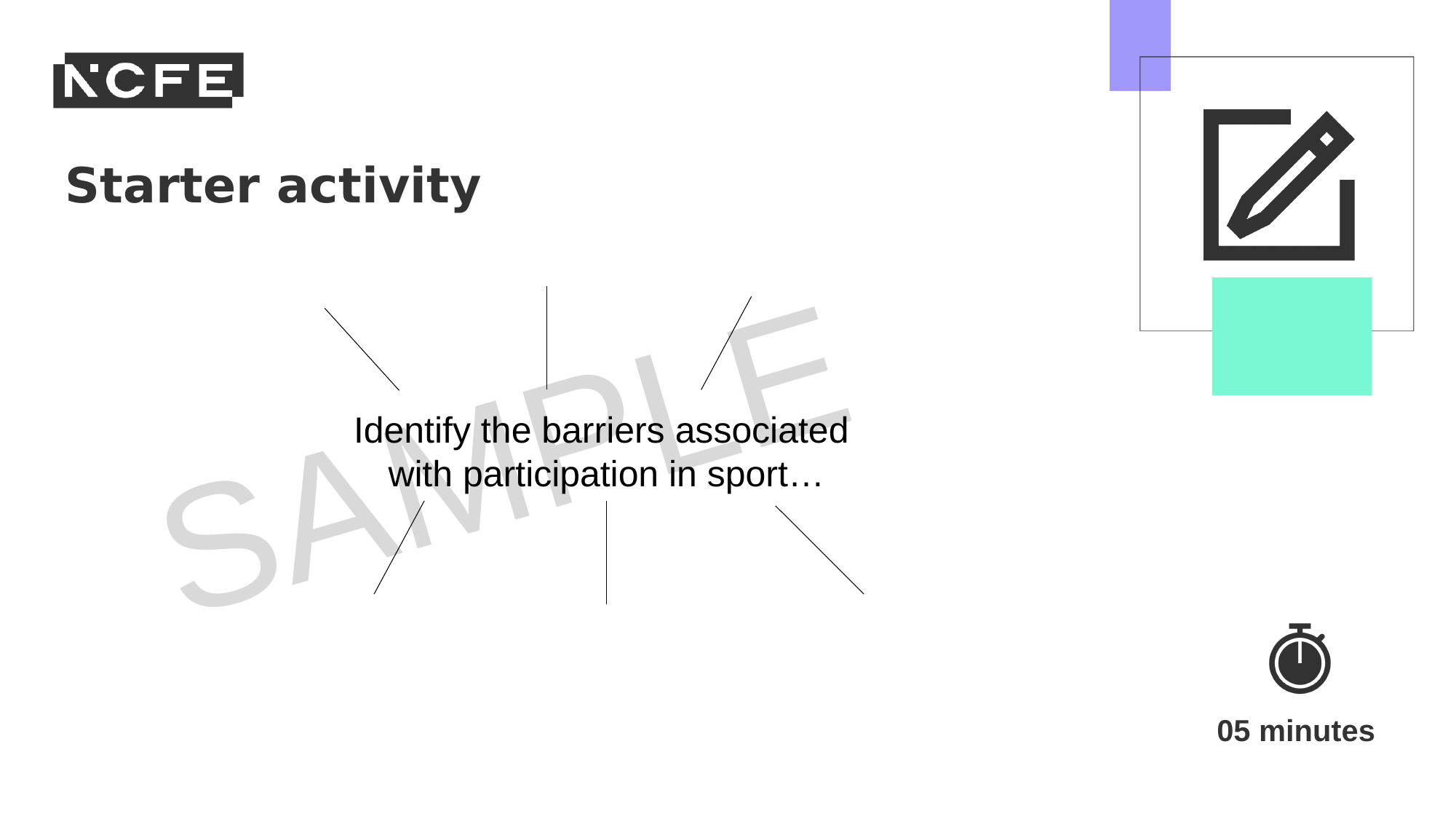

Identify the barriers associated
with participation in sport…
05 minutes